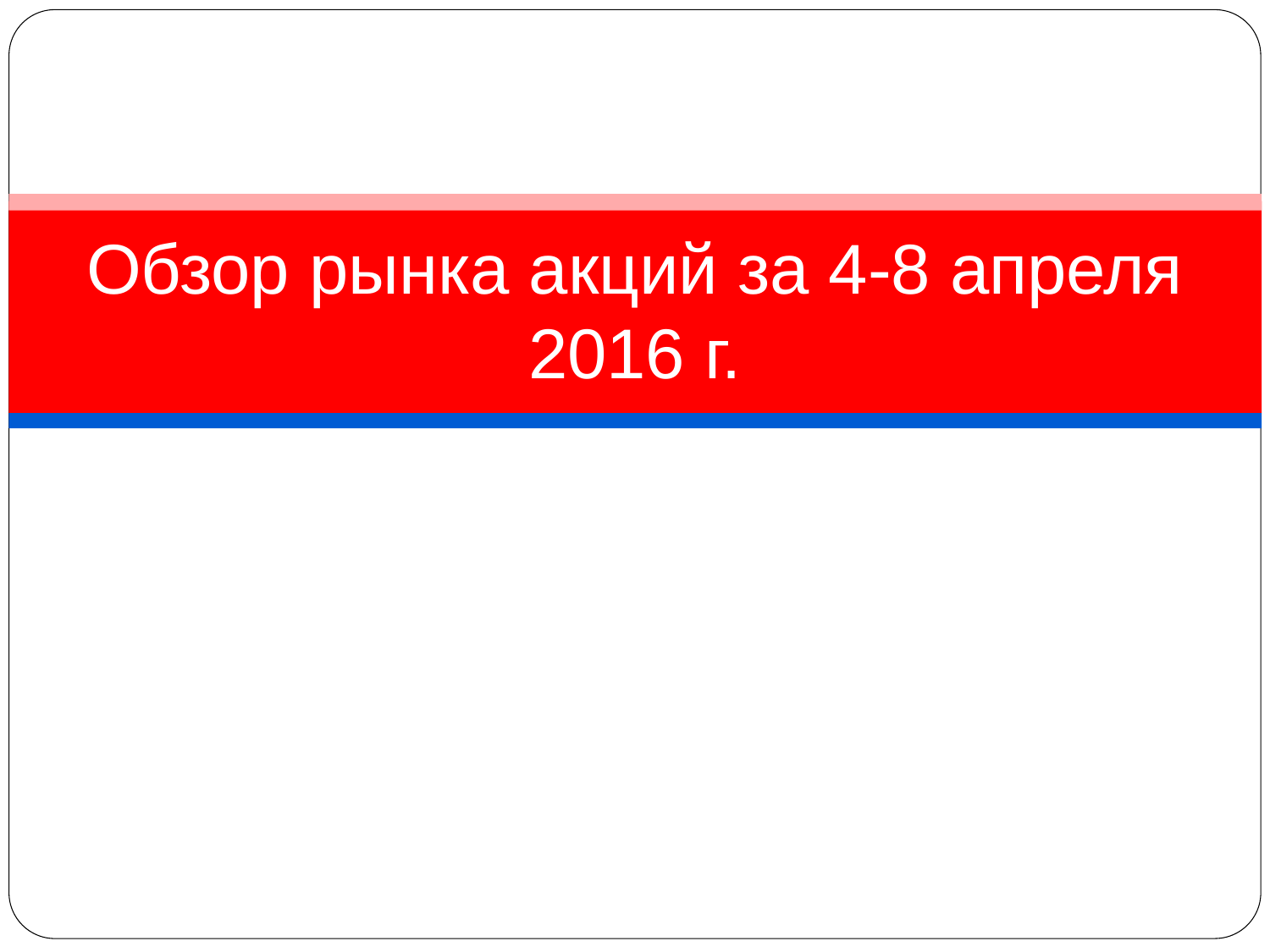

Обзор рынка акций за 4-8 апреля 2016 г.